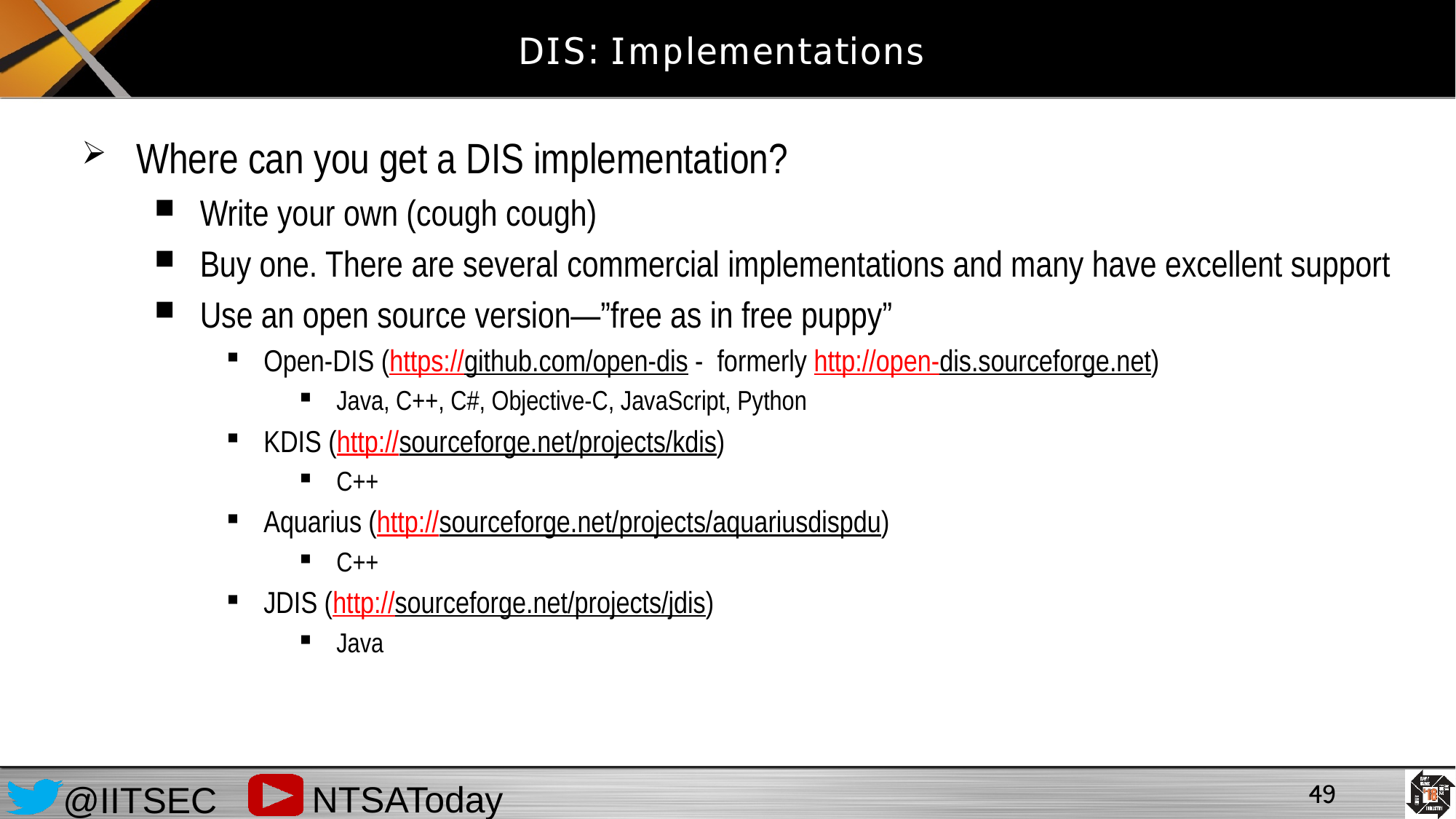

# DIS: Implementations
Where can you get a DIS implementation?
Write your own (cough cough)
Buy one. There are several commercial implementations and many have excellent support
Use an open source version—”free as in free puppy”
Open-DIS (https://github.com/open-dis -  formerly http://open-dis.sourceforge.net)
Java, C++, C#, Objective-C, JavaScript, Python
KDIS (http://sourceforge.net/projects/kdis)
C++
Aquarius (http://sourceforge.net/projects/aquariusdispdu)
C++
JDIS (http://sourceforge.net/projects/jdis)
Java
49